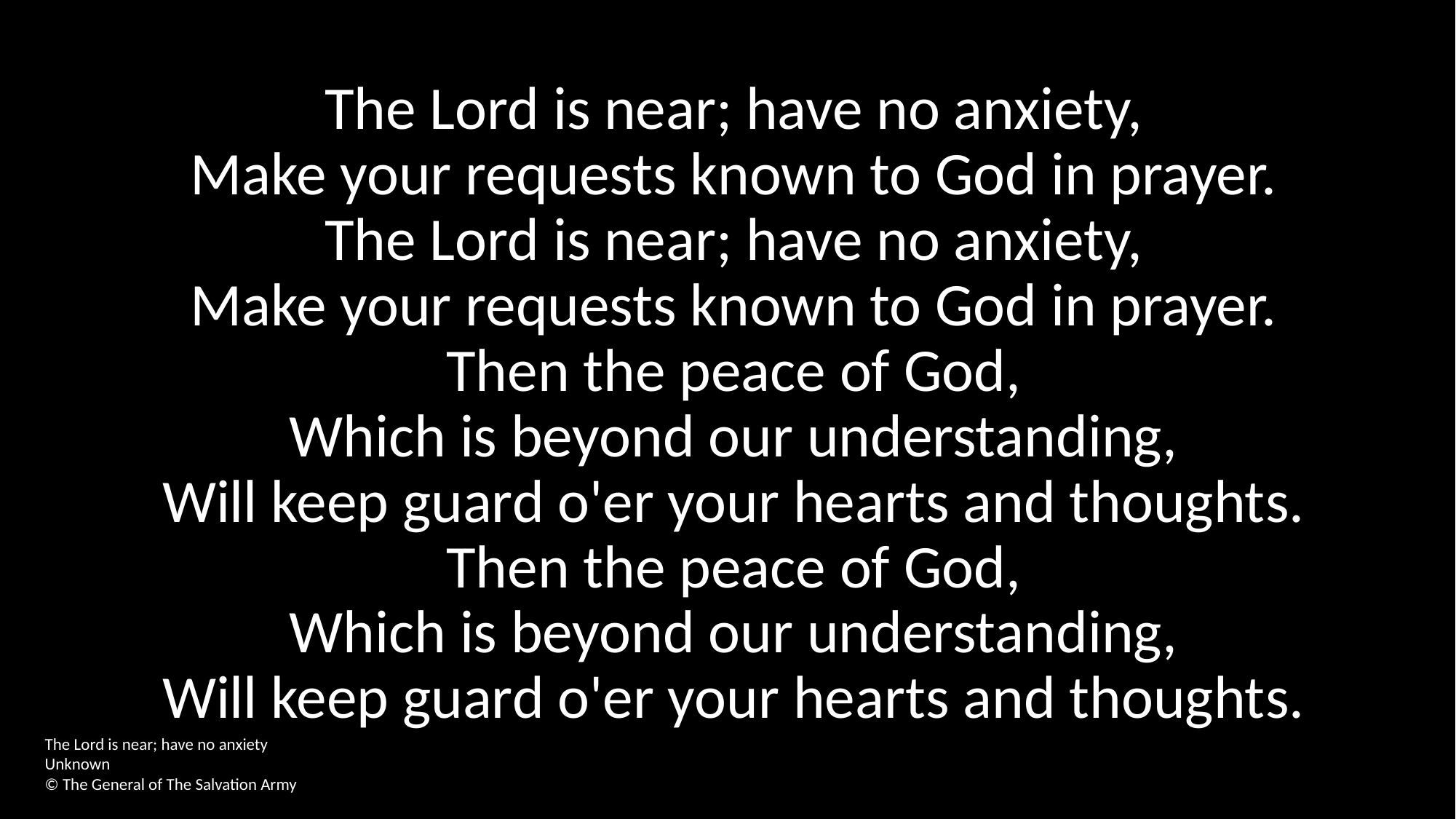

The Lord is near; have no anxiety,
Make your requests known to God in prayer.
The Lord is near; have no anxiety,
Make your requests known to God in prayer.
Then the peace of God,
Which is beyond our understanding,
Will keep guard o'er your hearts and thoughts.
Then the peace of God,
Which is beyond our understanding,
Will keep guard o'er your hearts and thoughts.
The Lord is near; have no anxiety
Unknown
© The General of The Salvation Army